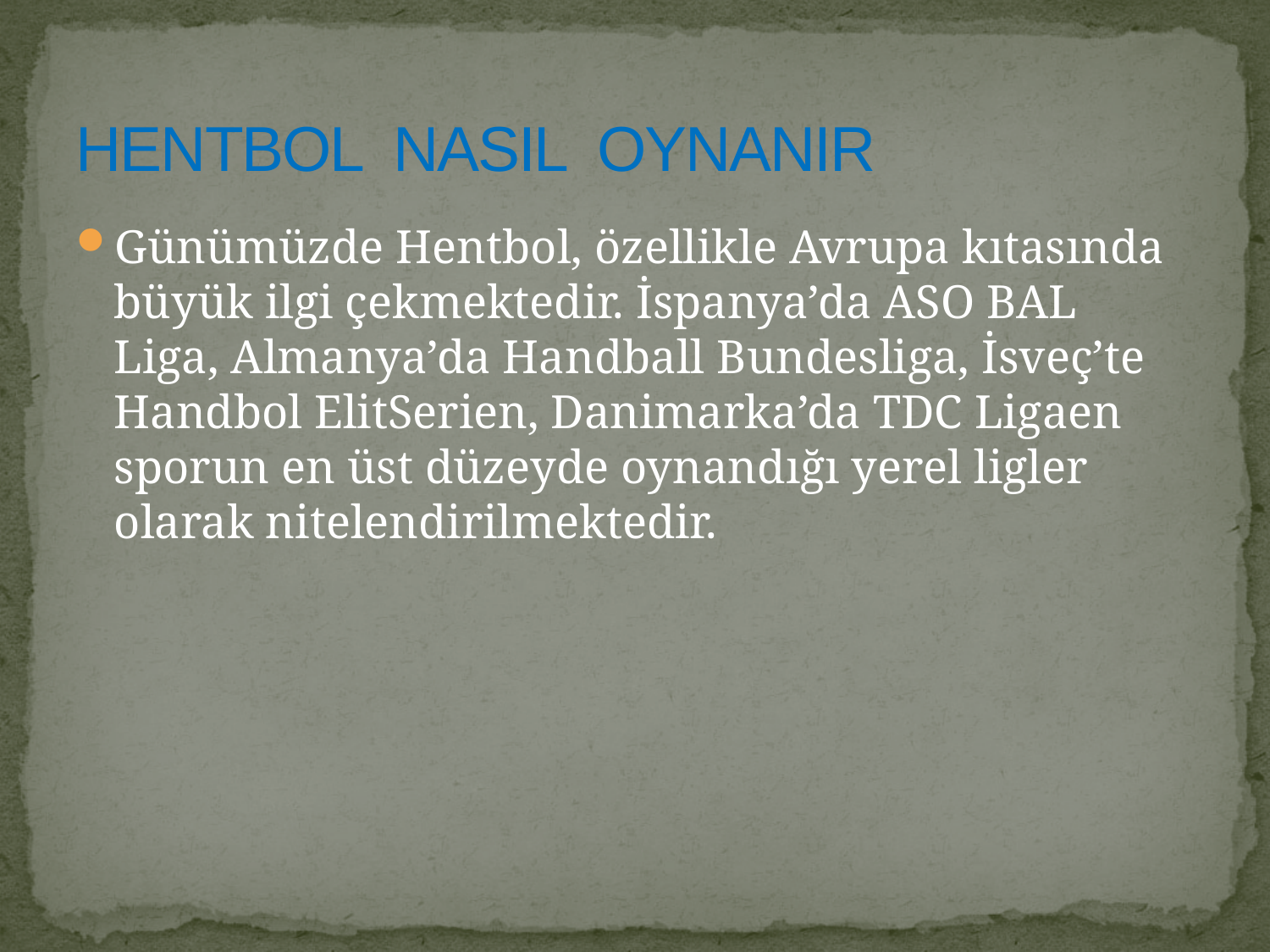

# HENTBOL  NASIL  OYNANIR
Günümüzde Hentbol, özellikle Avrupa kıtasında büyük ilgi çekmektedir. İspanya’da ASO BAL Liga, Almanya’da Handball Bundesliga, İsveç’te Handbol ElitSerien, Danimarka’da TDC Ligaen sporun en üst düzeyde oynandığı yerel ligler olarak nitelendirilmektedir.